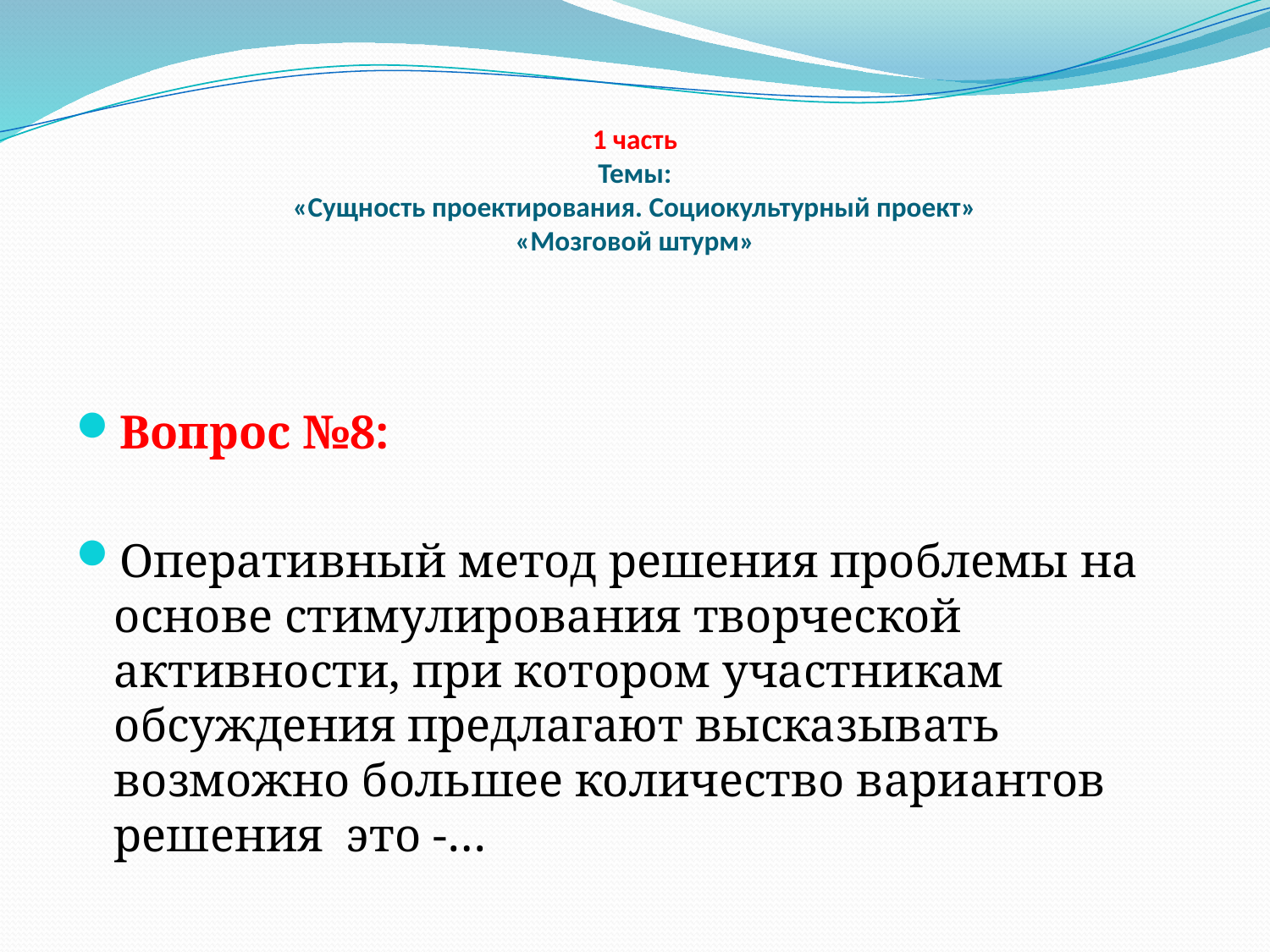

# 1 часть Темы: «Сущность проектирования. Социокультурный проект» «Мозговой штурм»

Вопрос №8:

Оперативный метод решения проблемы на основе стимулирования творческой активности, при котором участникам обсуждения предлагают высказывать возможно большее количество вариантов решения  это -…